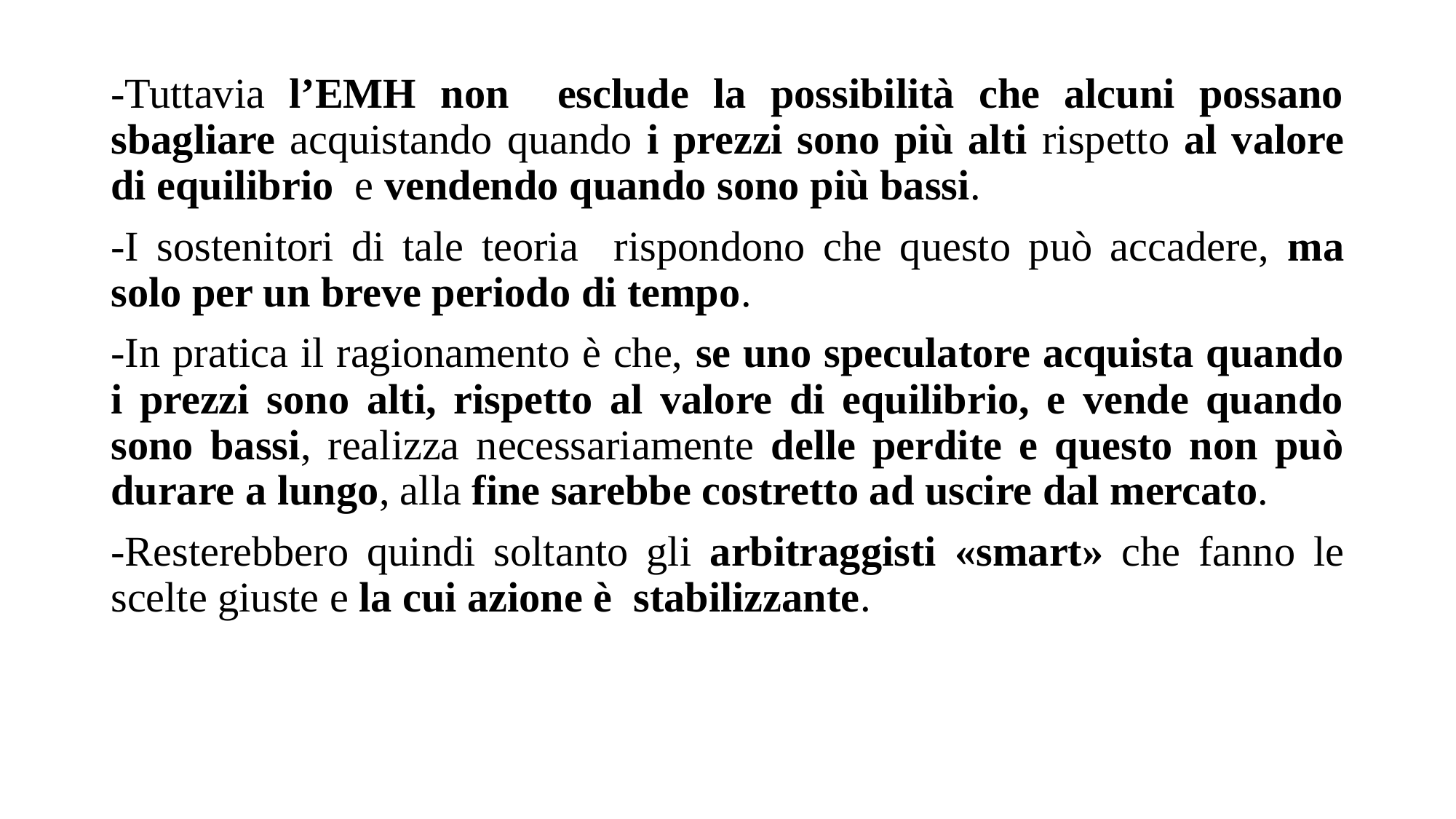

-Tuttavia l’EMH non  esclude la possibilità che alcuni possano sbagliare acquistando quando i prezzi sono più alti rispetto al valore di equilibrio  e vendendo quando sono più bassi.
-I sostenitori di tale teoria  rispondono che questo può accadere, ma solo per un breve periodo di tempo.
-In pratica il ragionamento è che, se uno speculatore acquista quando i prezzi sono alti, rispetto al valore di equilibrio, e vende quando sono bassi, realizza necessariamente delle perdite e questo non può durare a lungo, alla fine sarebbe costretto ad uscire dal mercato.
-Resterebbero quindi soltanto gli arbitraggisti «smart» che fanno le scelte giuste e la cui azione è  stabilizzante.